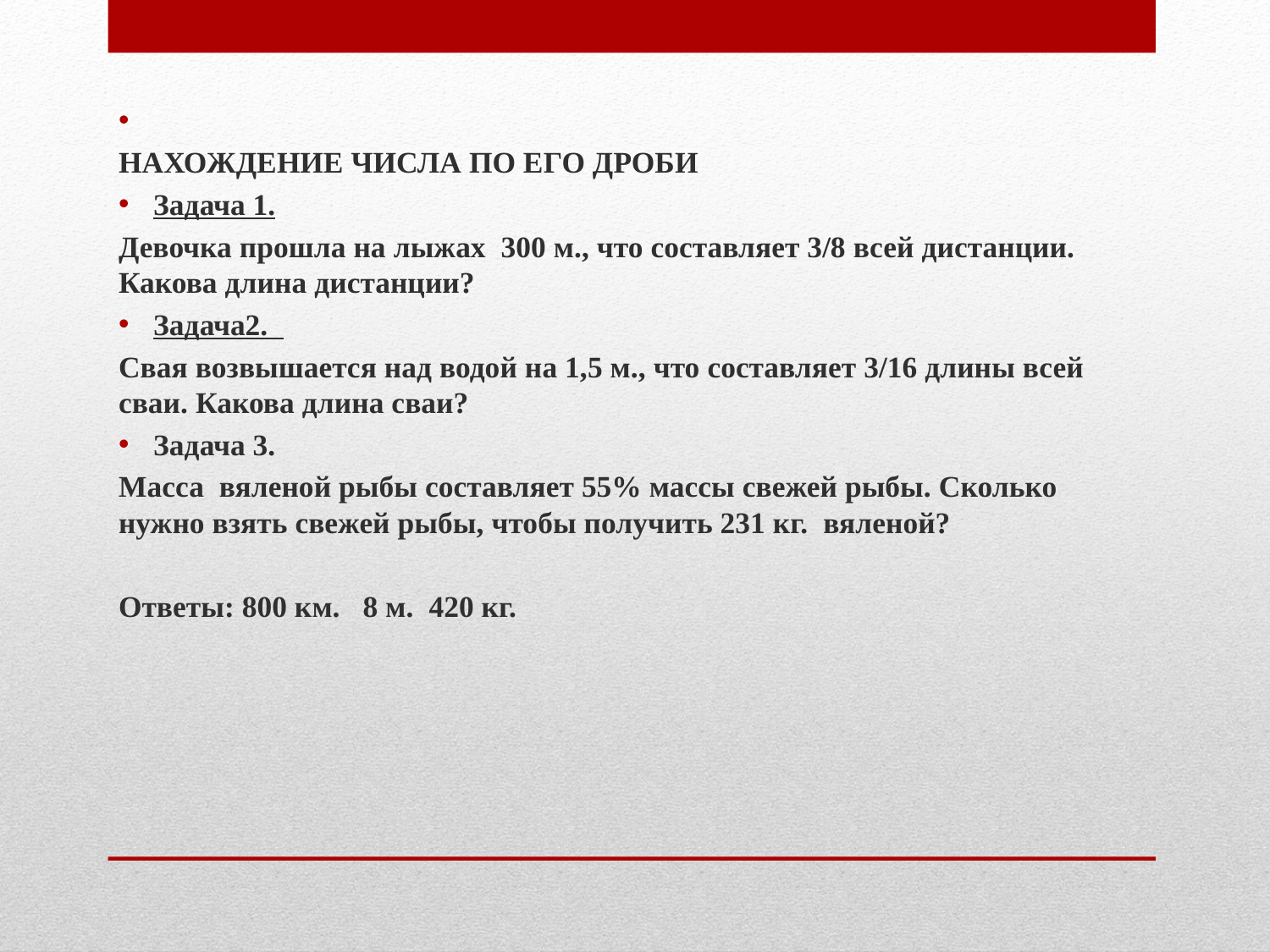

НАХОЖДЕНИЕ ЧИСЛА ПО ЕГО ДРОБИ
Задача 1.
Девочка прошла на лыжах  300 м., что составляет 3/8 всей дистанции. Какова длина дистанции?
Задача2.
Свая возвышается над водой на 1,5 м., что составляет 3/16 длины всей сваи. Какова длина сваи?
Задача 3.
Масса  вяленой рыбы составляет 55% массы свежей рыбы. Сколько нужно взять свежей рыбы, чтобы получить 231 кг.  вяленой?

Ответы: 800 км.   8 м.  420 кг.

#